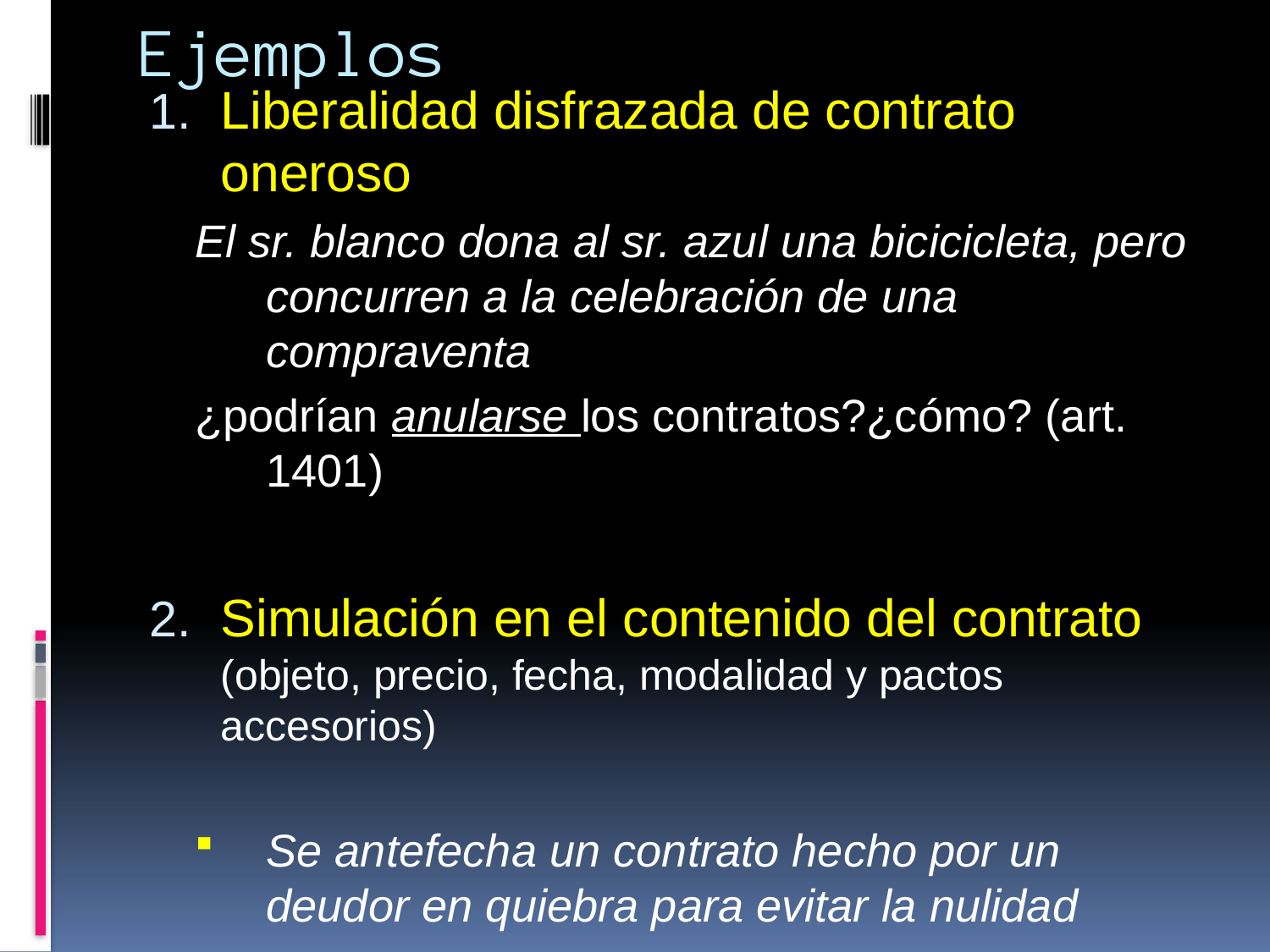

# Ejemplos
Liberalidad disfrazada de contrato oneroso
El sr. blanco dona al sr. azul una bicicicleta, pero concurren a la celebración de una compraventa
¿podrían anularse los contratos?¿cómo? (art. 1401)

Simulación en el contenido del contrato (objeto, precio, fecha, modalidad y pactos accesorios)

Se antefecha un contrato hecho por un deudor en quiebra para evitar la nulidad
Se postdata un contrato realizado por un incapaz
Si simula la existencia de un plazo, pero la obligación es pura y simple